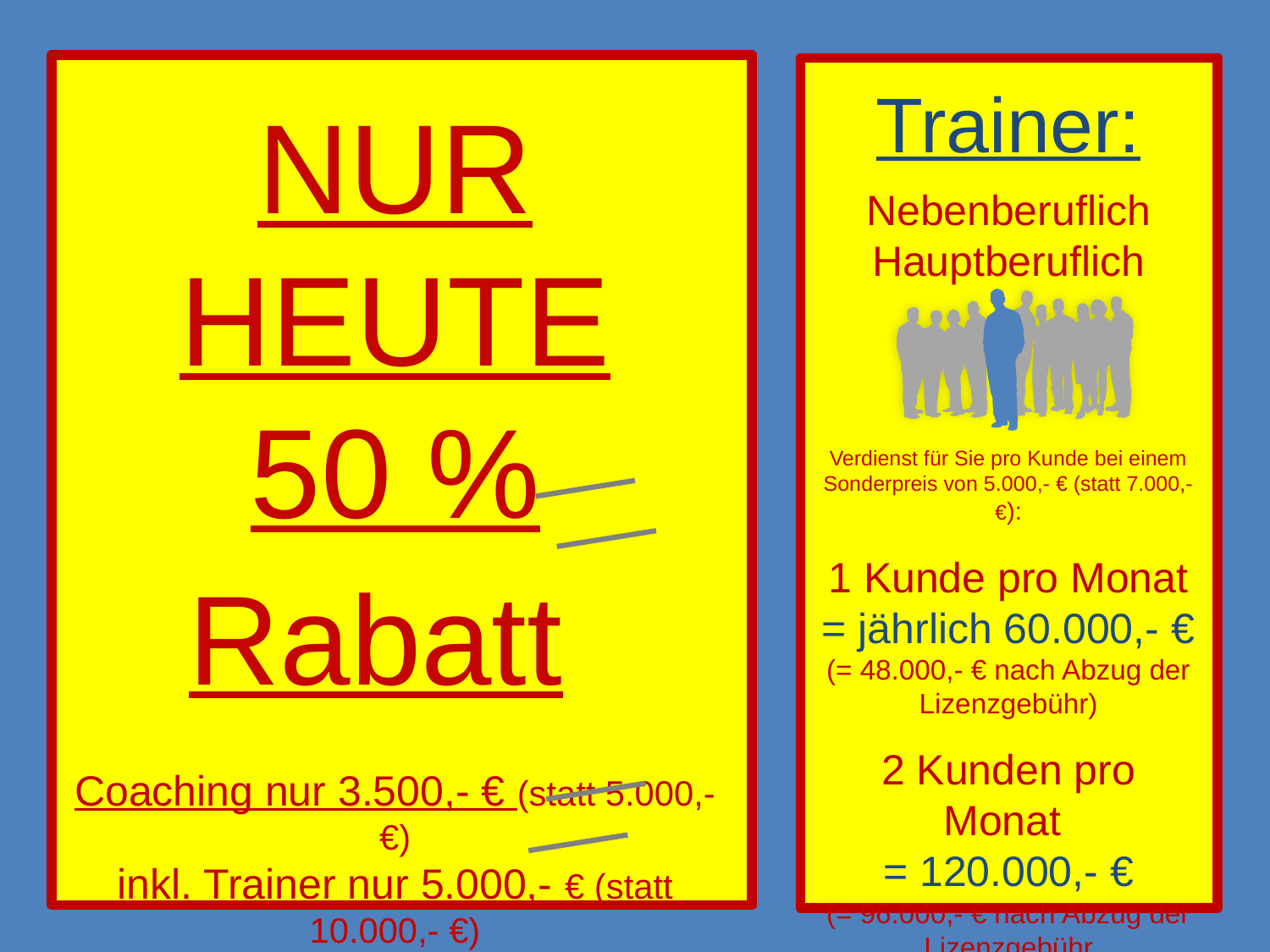

NUR HEUTE
50 % Rabatt
Coaching nur 3.500,- € (statt 5.000,- €)
inkl. Trainer nur 5.000,- € (statt 10.000,- €)
Auch Ratenzahlung möglich (7 Raten x 500,- Euro):
Nov12 / Dez12 / Jan13 / Feb14 / Mrz13 / April13 / Mai13
Bei gesamter Vorauszahlung innerhalb der nächsten 30 Tage nochmals 5 % Rabatt:
Coaching: nur 3.325,- € (statt 3.500,- €
Gesamt: nur 4.750,- € (statt 5.000,- €)

Trainer:
Nebenberuflich
Hauptberuflich
Verdienst für Sie pro Kunde bei einem Sonderpreis von 5.000,- € (statt 7.000,- €):
1 Kunde pro Monat
= jährlich 60.000,- €
(= 48.000,- € nach Abzug der Lizenzgebühr)
2 Kunden pro Monat
= 120.000,- €
(= 96.000,- € nach Abzug der Lizenzgebühr